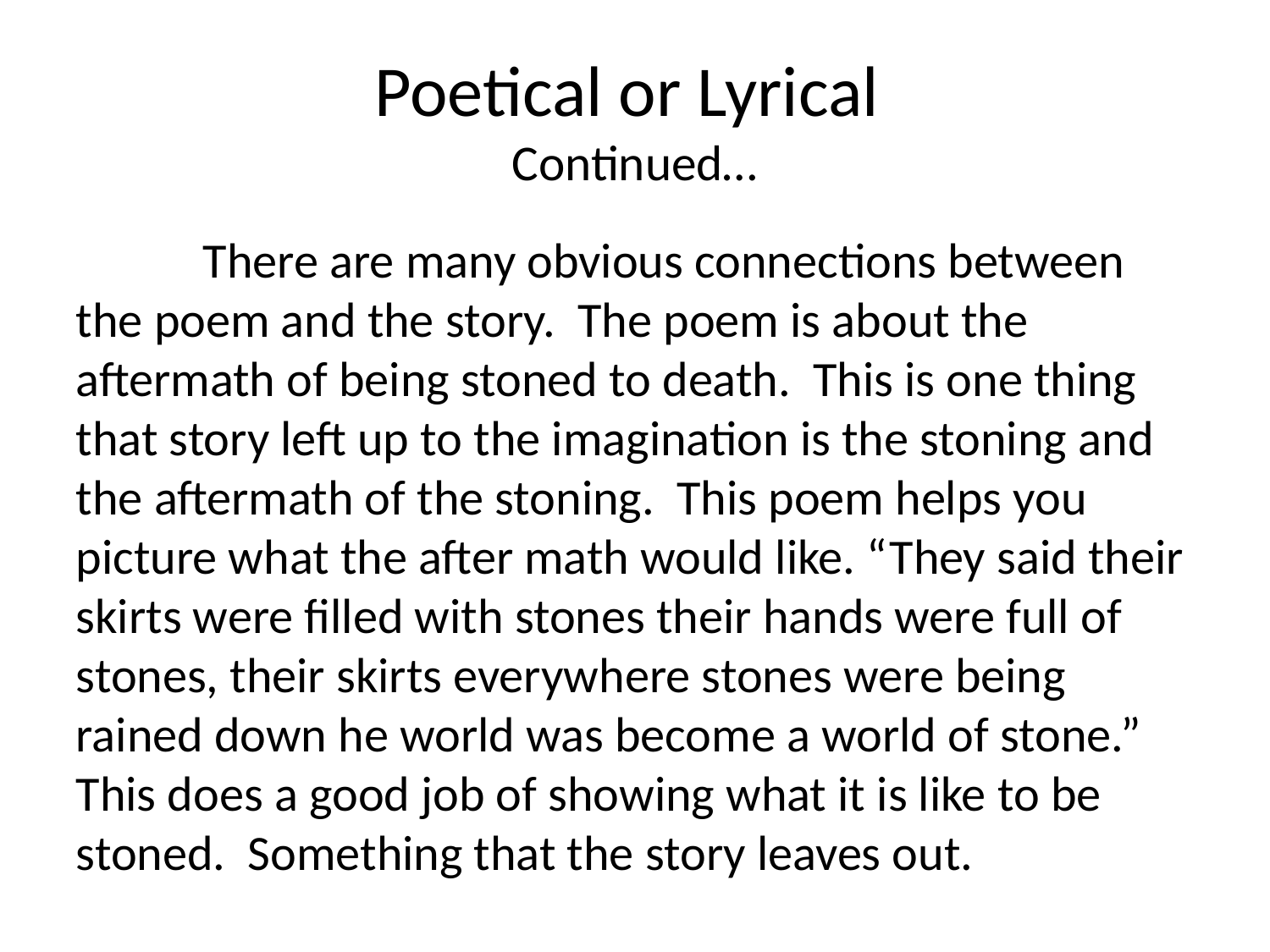

# Poetical or Lyrical Continued…
	There are many obvious connections between the poem and the story.  The poem is about the aftermath of being stoned to death.  This is one thing that story left up to the imagination is the stoning and the aftermath of the stoning.  This poem helps you picture what the after math would like. “They said their skirts were filled with stones their hands were full of stones, their skirts everywhere stones were being rained down he world was become a world of stone.”  This does a good job of showing what it is like to be stoned.  Something that the story leaves out.